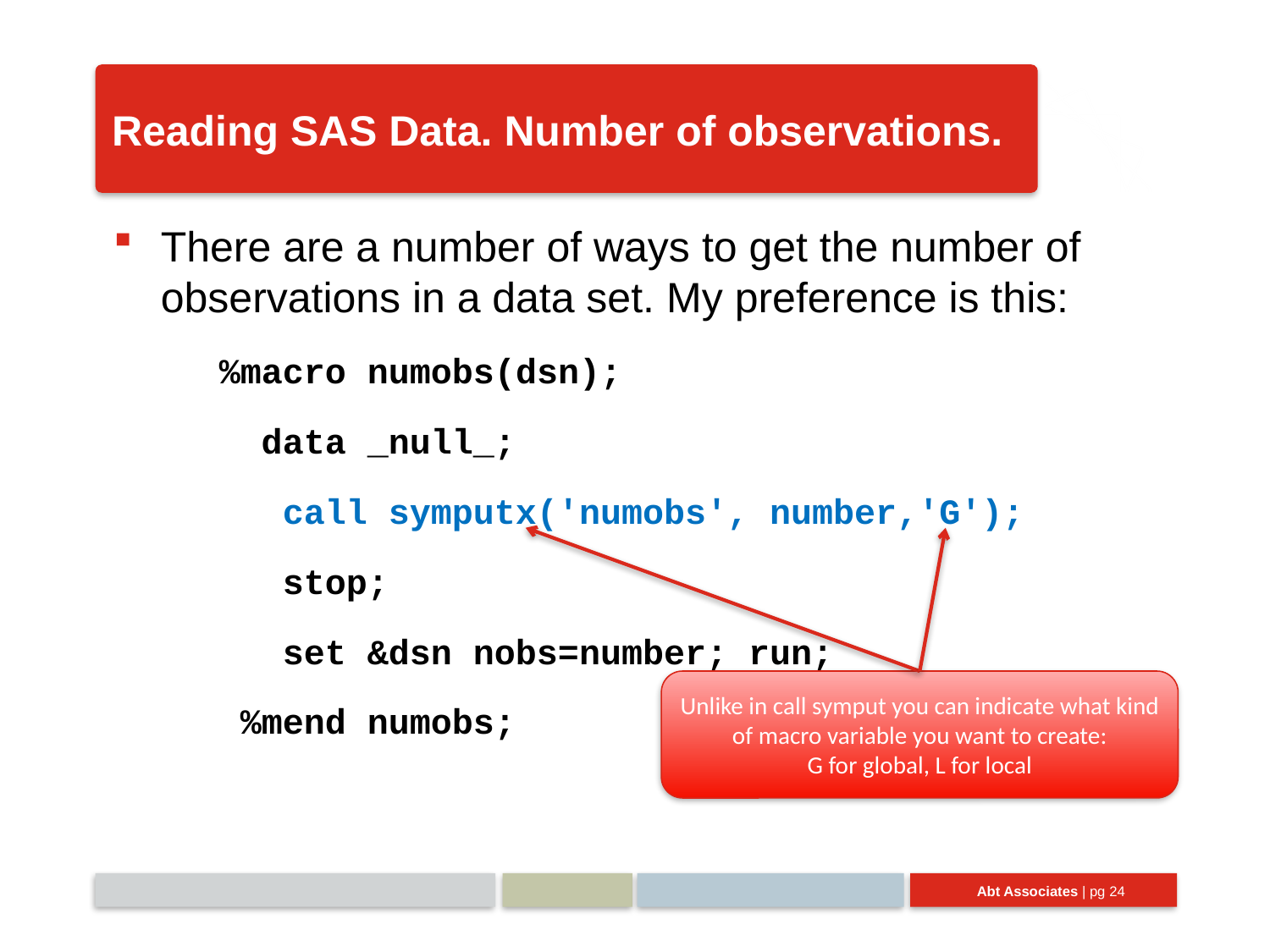

# Reading SAS Data. Number of observations.
There are a number of ways to get the number of observations in a data set. My preference is this:
     %macro numobs(dsn);
       data _null_;
        call symputx('numobs', number,'G');
        stop;
        set &dsn nobs=number; run;
      %mend numobs;
Unlike in call symput you can indicate what kind of macro variable you want to create:
G for global, L for local